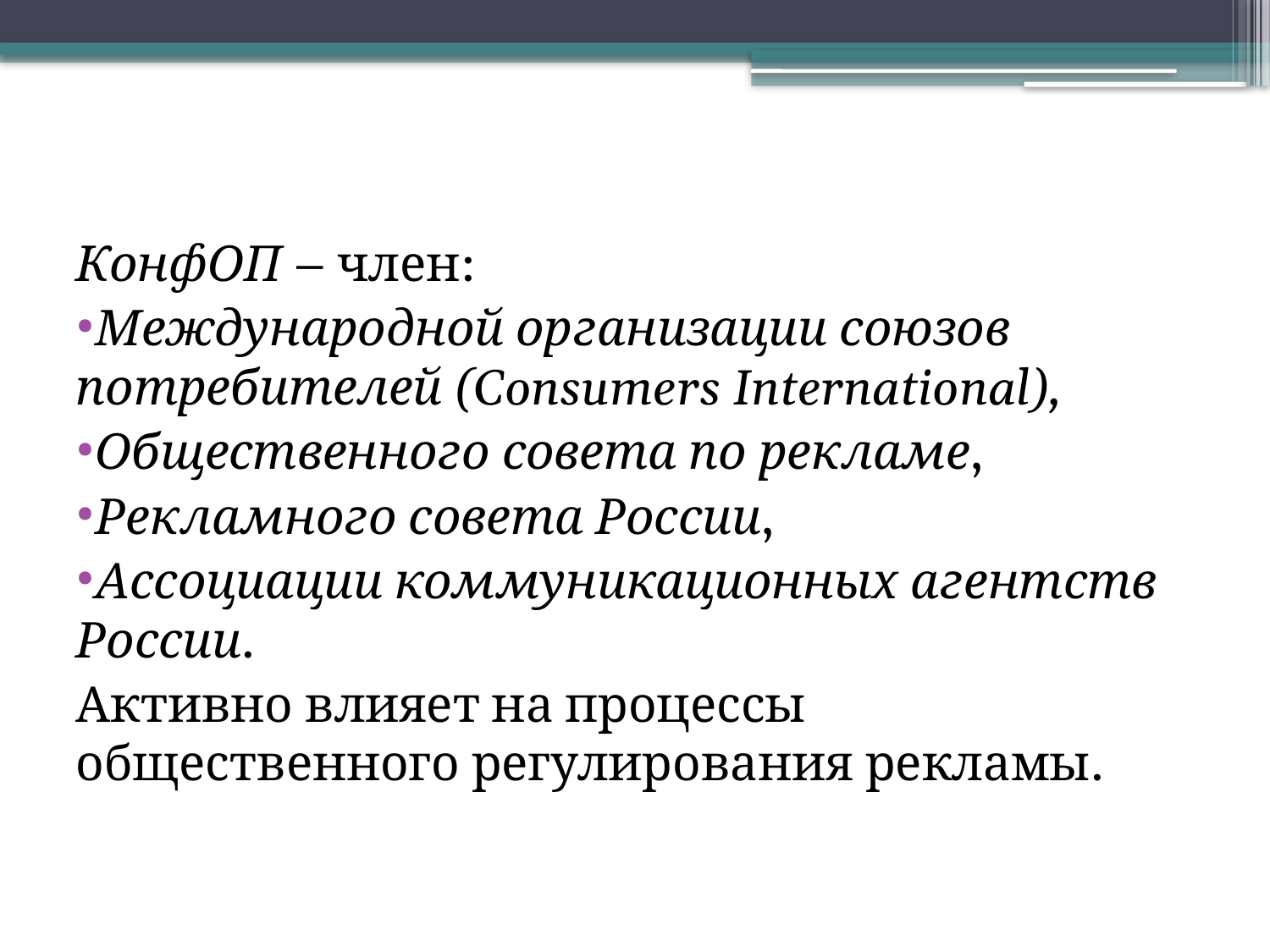

КонфОП – член:
Международной организации союзов потребителей (Consumers International),
Общественного совета по рекламе,
Рекламного совета России,
Ассоциации коммуникационных агентств России.
Активно влияет на процессы общественного регулирования рекламы.